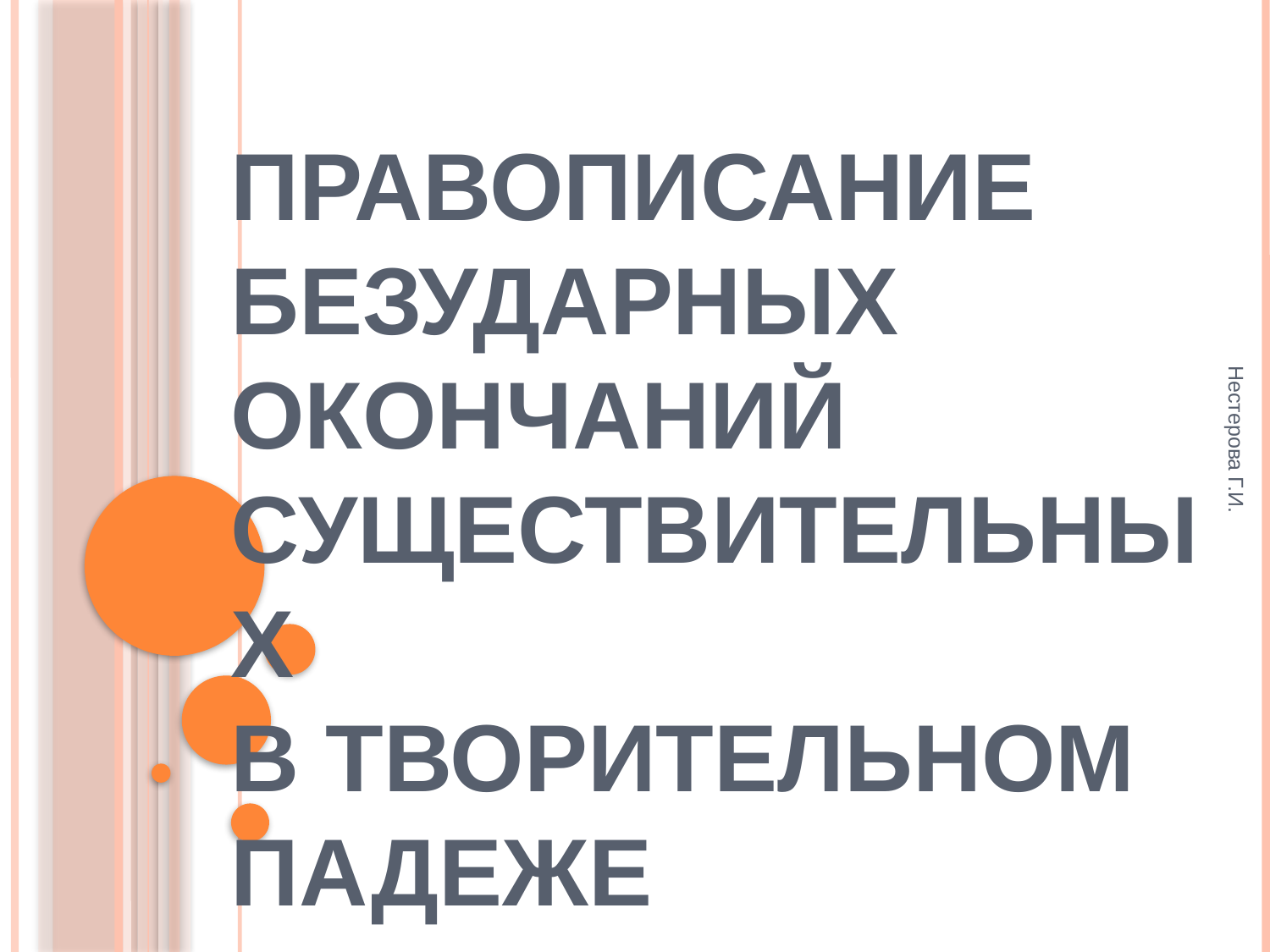

Правописание безударных окончаний существительных
в творительном падеже
Нестерова Г.И.